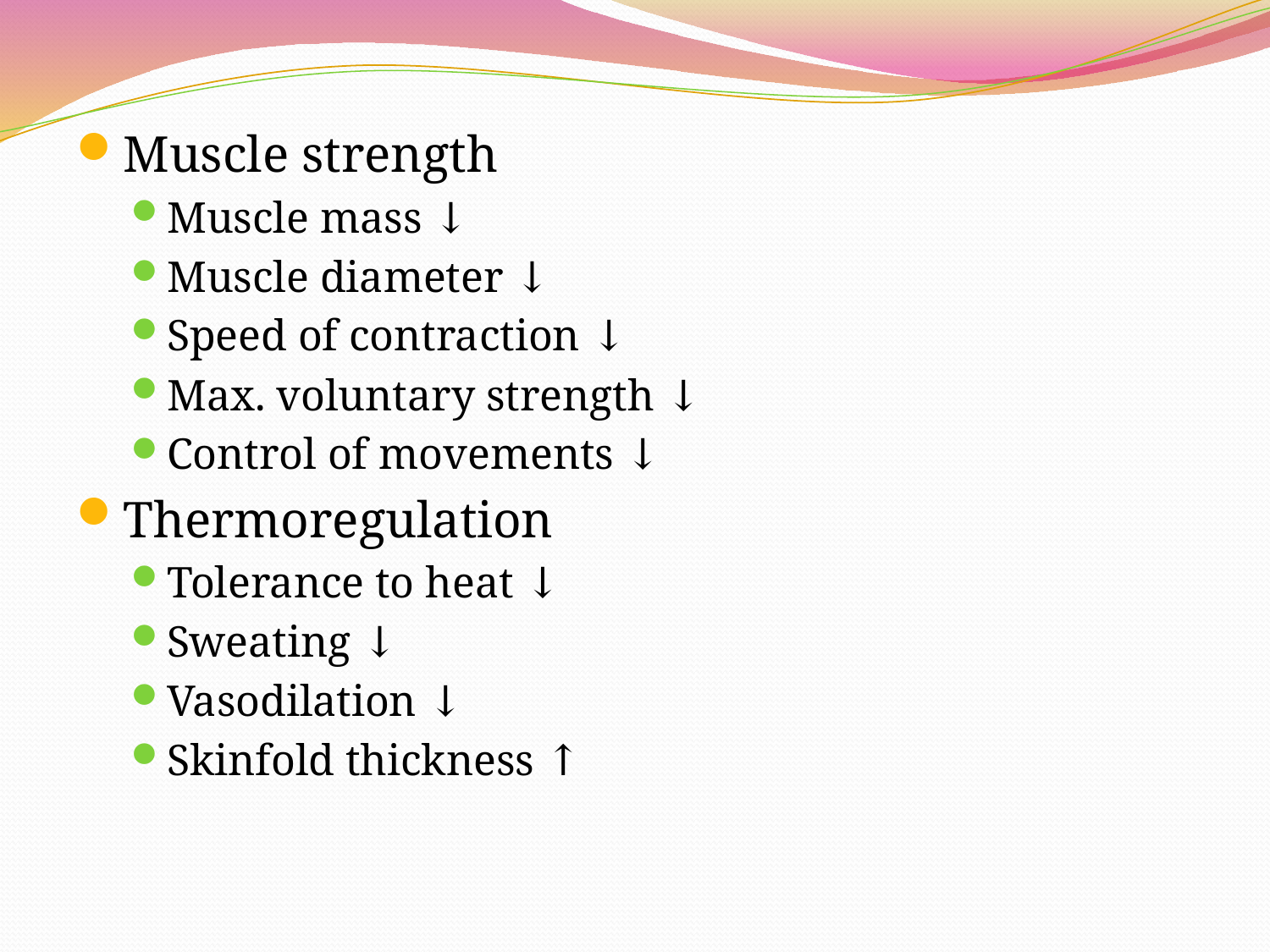

Muscle strength
Muscle mass ↓
Muscle diameter ↓
Speed of contraction ↓
Max. voluntary strength ↓
Control of movements ↓
Thermoregulation
Tolerance to heat ↓
Sweating ↓
Vasodilation ↓
Skinfold thickness ↑